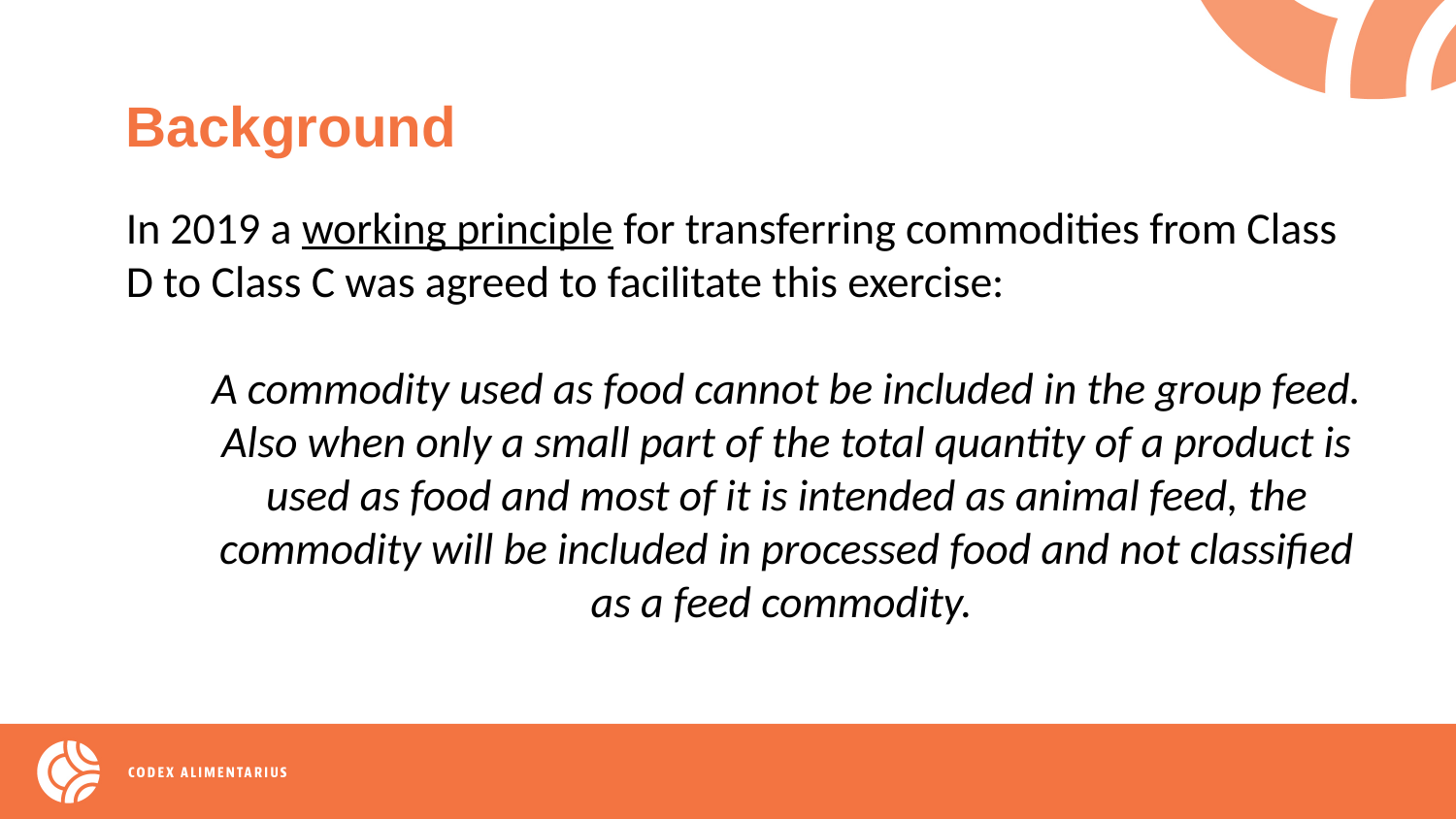

Background
In 2019 a working principle for transferring commodities from Class D to Class C was agreed to facilitate this exercise:

A commodity used as food cannot be included in the group feed. Also when only a small part of the total quantity of a product is used as food and most of it is intended as animal feed, the commodity will be included in processed food and not classified as a feed commodity.